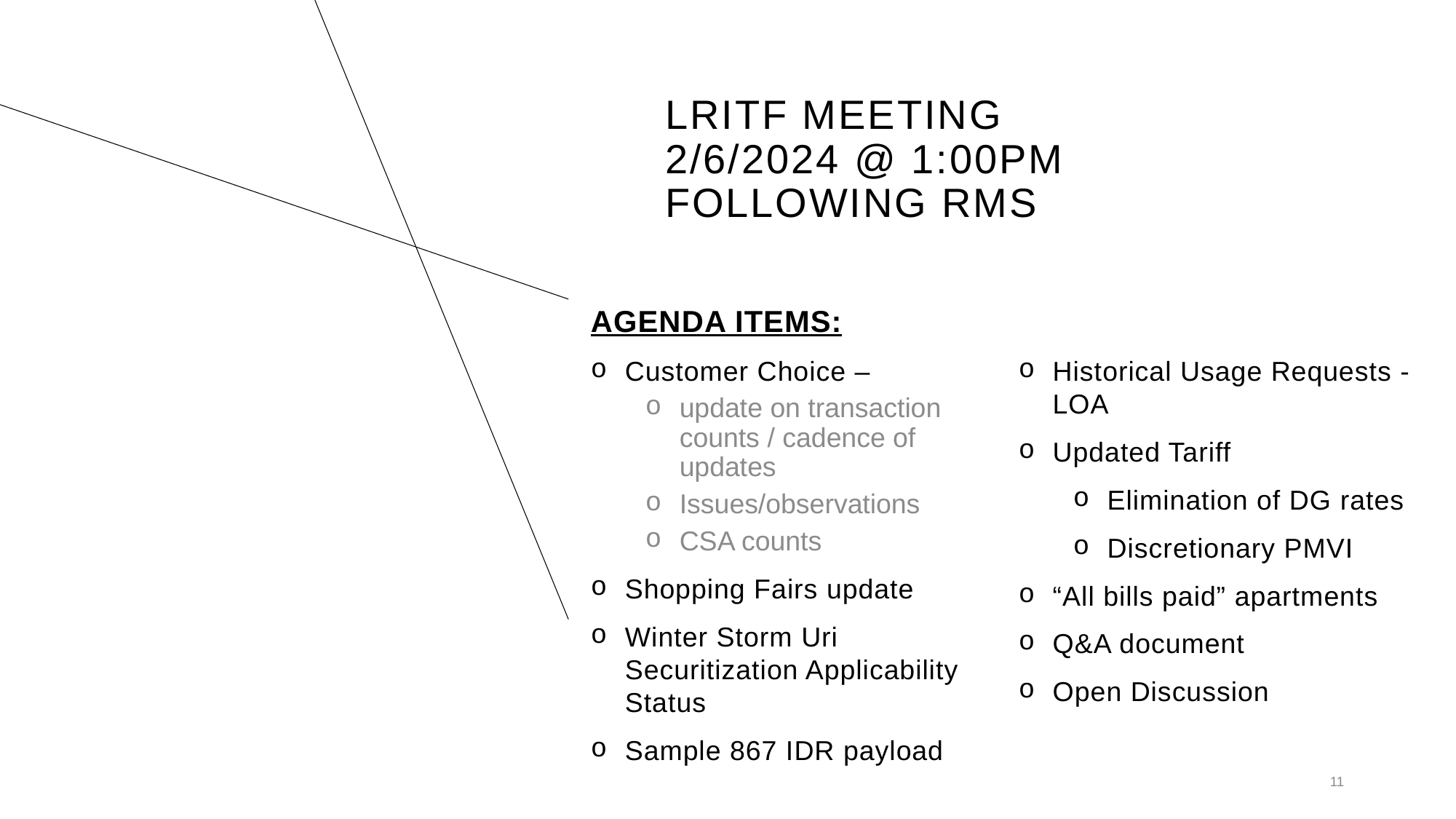

# Lritf meeting 2/6/2024 @ 1:00PM following RMS

AGENDA ITEMS:
Customer Choice –
update on transaction counts / cadence of updates
Issues/observations
CSA counts
Shopping Fairs update
Winter Storm Uri Securitization Applicability Status
Sample 867 IDR payload
Historical Usage Requests - LOA
Updated Tariff
Elimination of DG rates
Discretionary PMVI
“All bills paid” apartments
Q&A document
Open Discussion
11